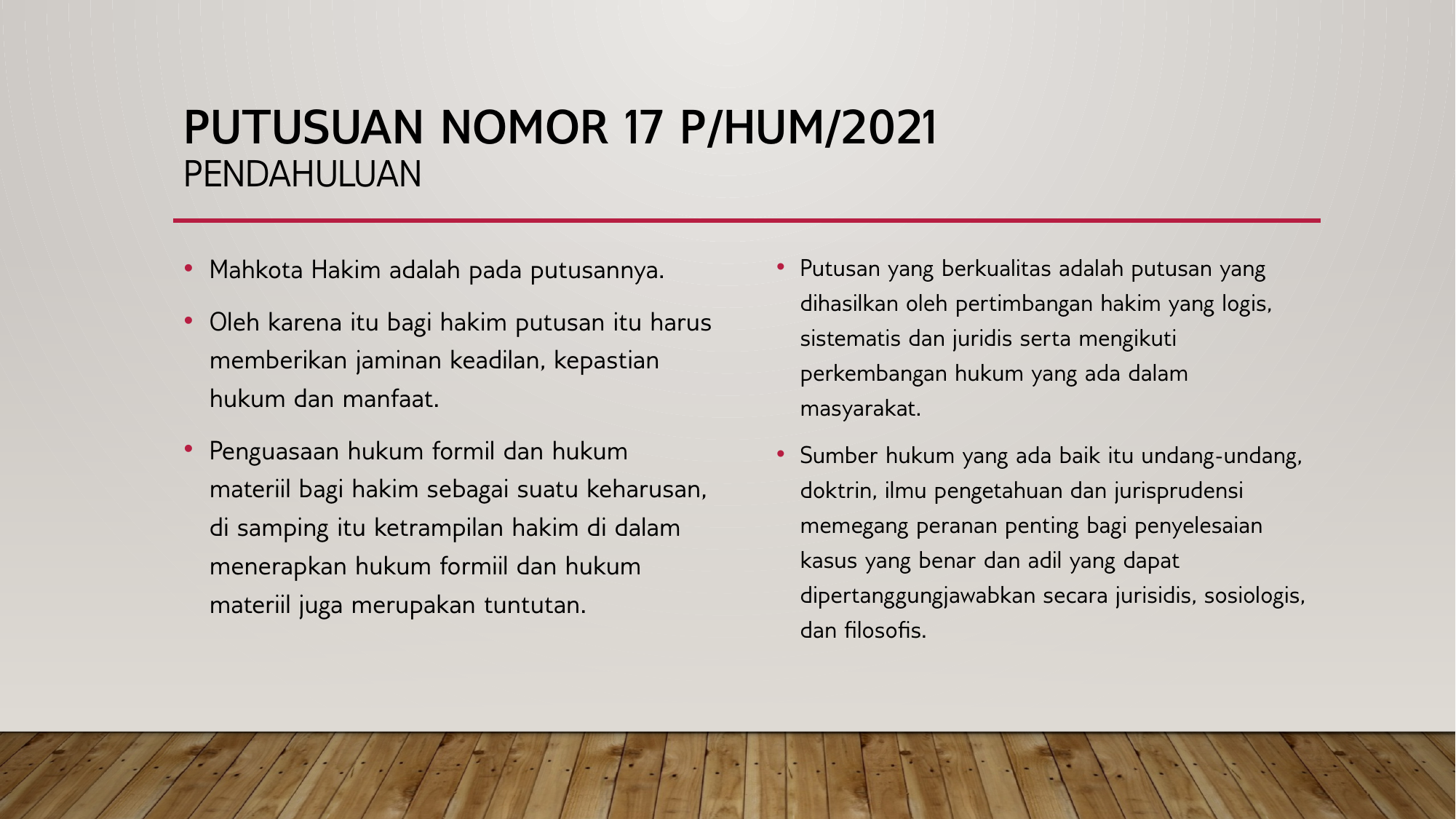

# Putusuan Nomor 17 P/HUM/2021 Pendahuluan
Mahkota Hakim adalah pada putusannya.
Oleh karena itu bagi hakim putusan itu harus memberikan jaminan keadilan, kepastian hukum dan manfaat.
Penguasaan hukum formil dan hukum materiil bagi hakim sebagai suatu keharusan, di samping itu ketrampilan hakim di dalam menerapkan hukum formiil dan hukum materiil juga merupakan tuntutan.
Putusan yang berkualitas adalah putusan yang dihasilkan oleh pertimbangan hakim yang logis, sistematis dan juridis serta mengikuti perkembangan hukum yang ada dalam masyarakat.
Sumber hukum yang ada baik itu undang-undang, doktrin, ilmu pengetahuan dan jurisprudensi memegang peranan penting bagi penyelesaian kasus yang benar dan adil yang dapat dipertanggungjawabkan secara jurisidis, sosiologis, dan filosofis.